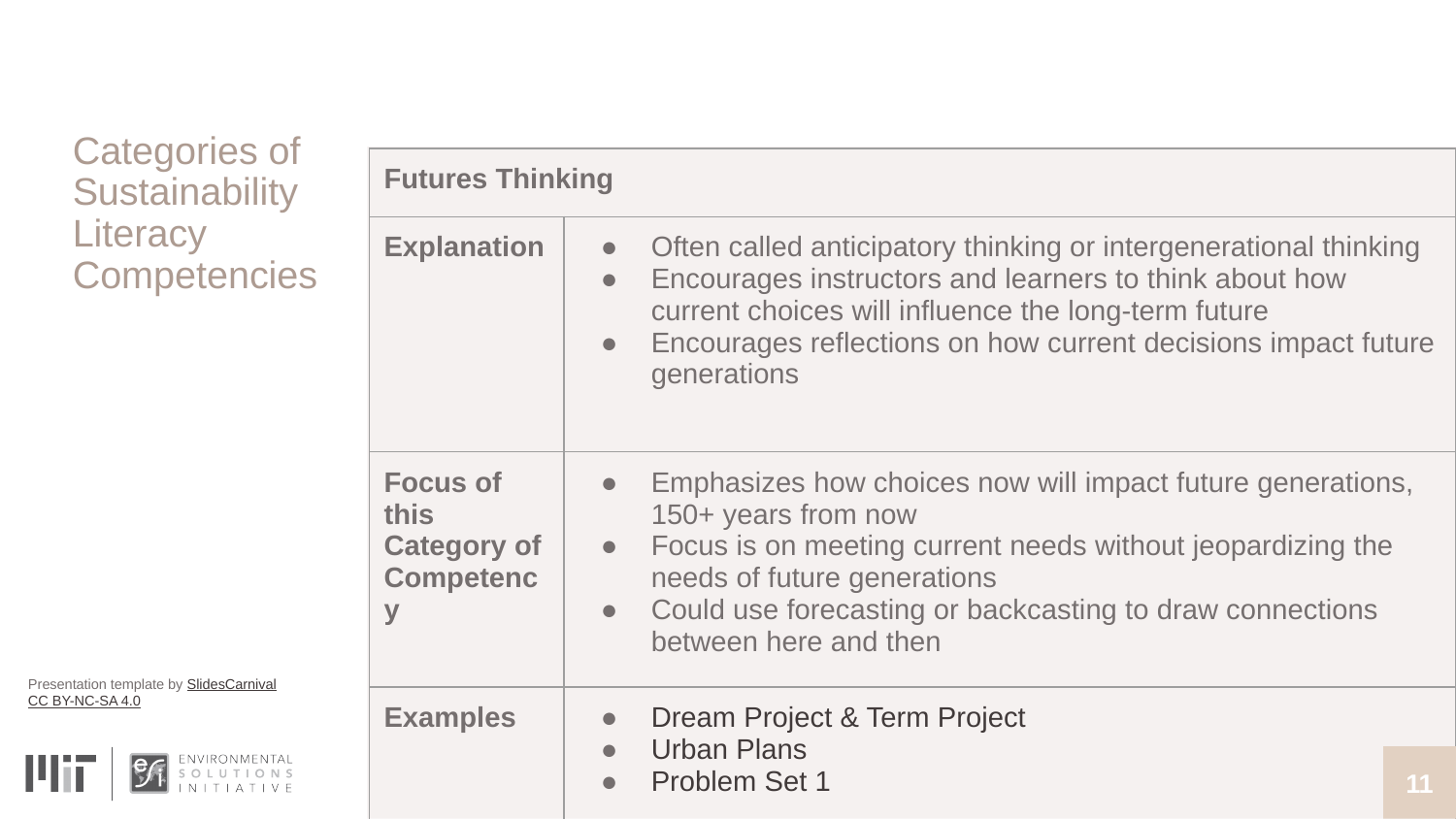

# Categories of Sustainability Literacy Competencies

| Futures Thinking |  |
| --- | --- |
| Explanation | Often called anticipatory thinking or intergenerational thinking Encourages instructors and learners to think about how current choices will influence the long-term future Encourages reflections on how current decisions impact future generations |
| Focus of this Category of Competency | Emphasizes how choices now will impact future generations, 150+ years from now Focus is on meeting current needs without jeopardizing the needs of future generations Could use forecasting or backcasting to draw connections between here and then |
| Examples | Dream Project & Term Project Urban Plans Problem Set 1 |
11